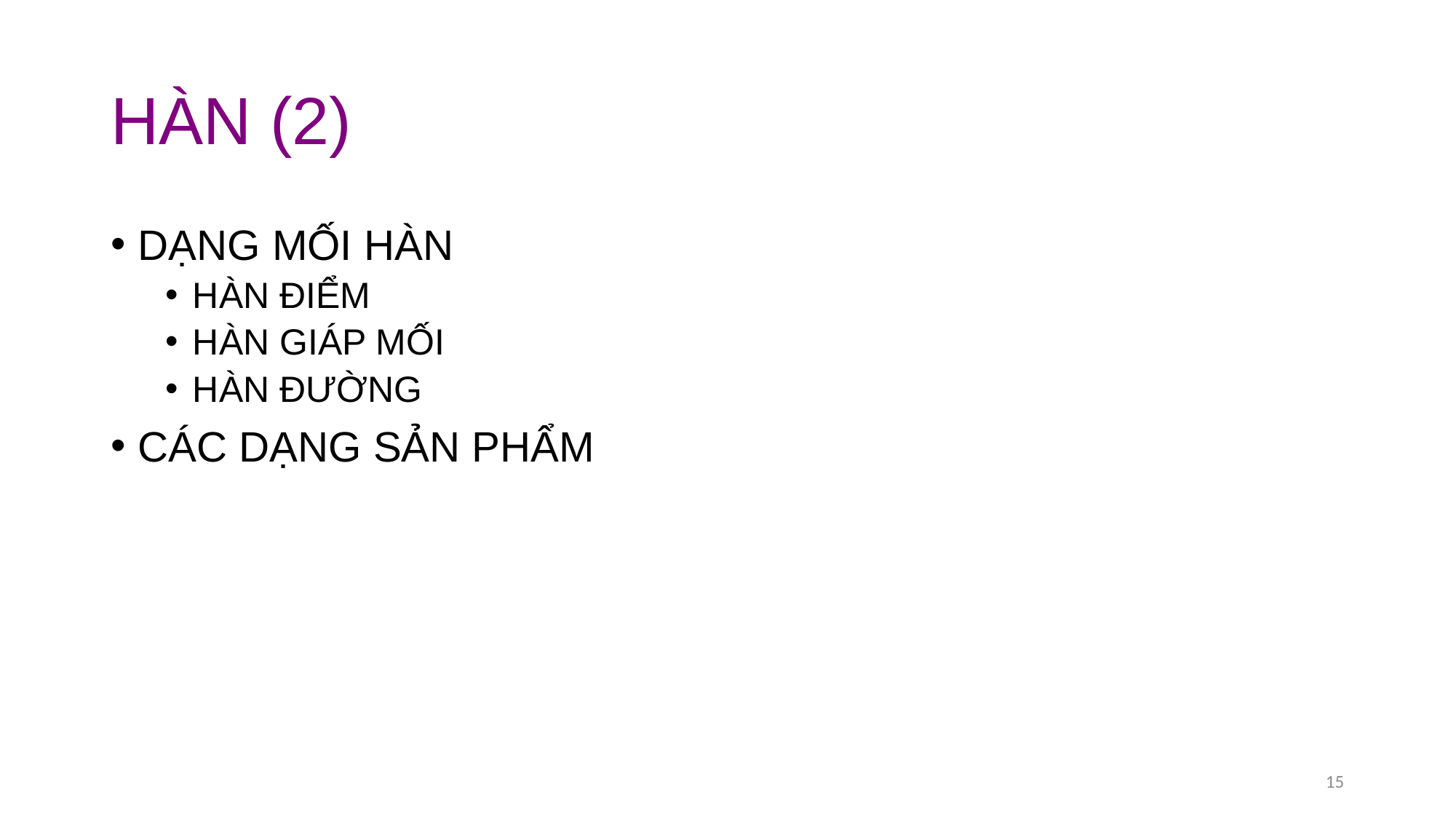

# HÀN (2)
DẠNG MỐI HÀN
HÀN ĐIỂM
HÀN GIÁP MỐI
HÀN ĐƯỜNG
CÁC DẠNG SẢN PHẨM

15